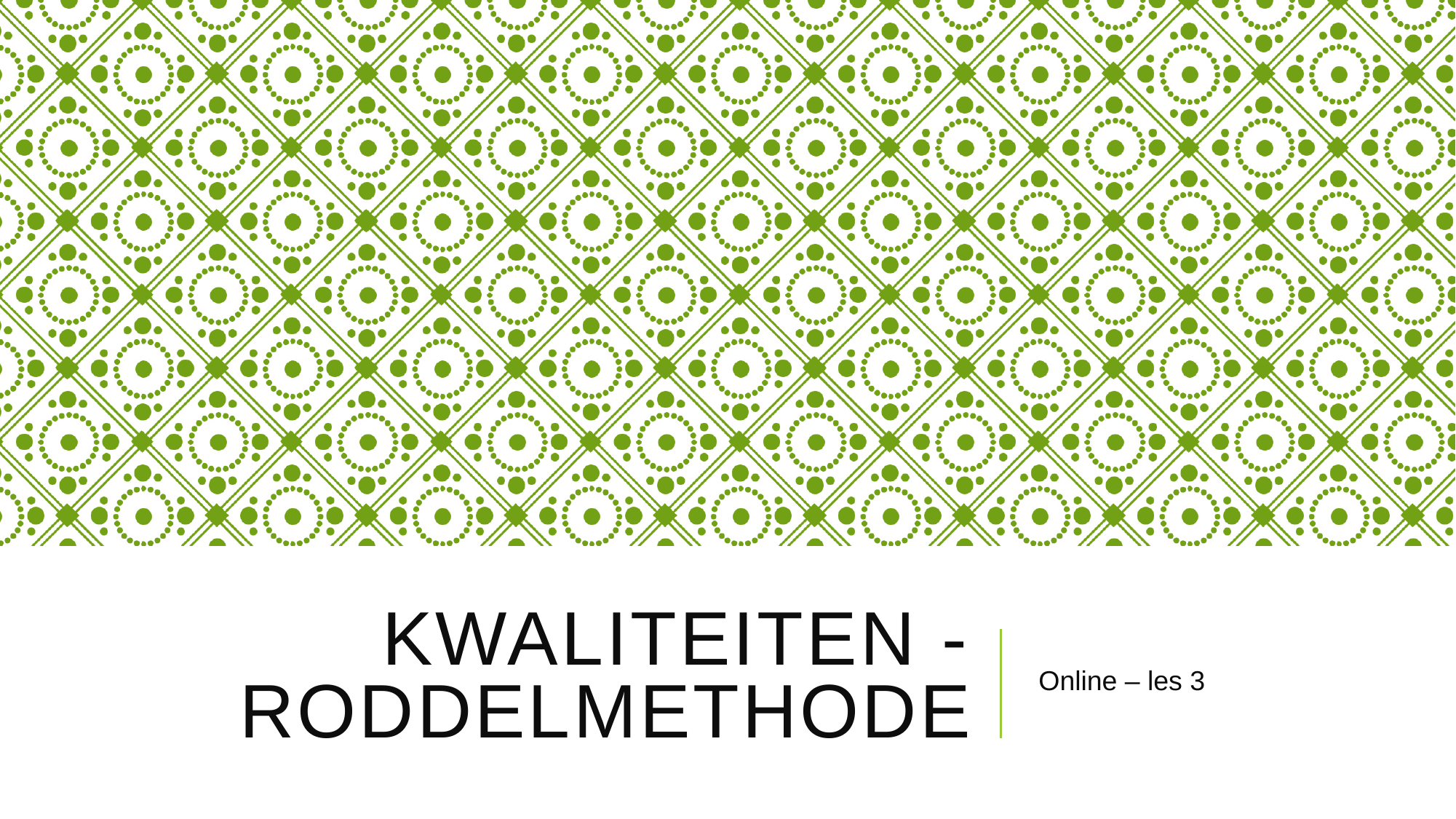

# Kwaliteiten - roddelmethode
Online – les 3